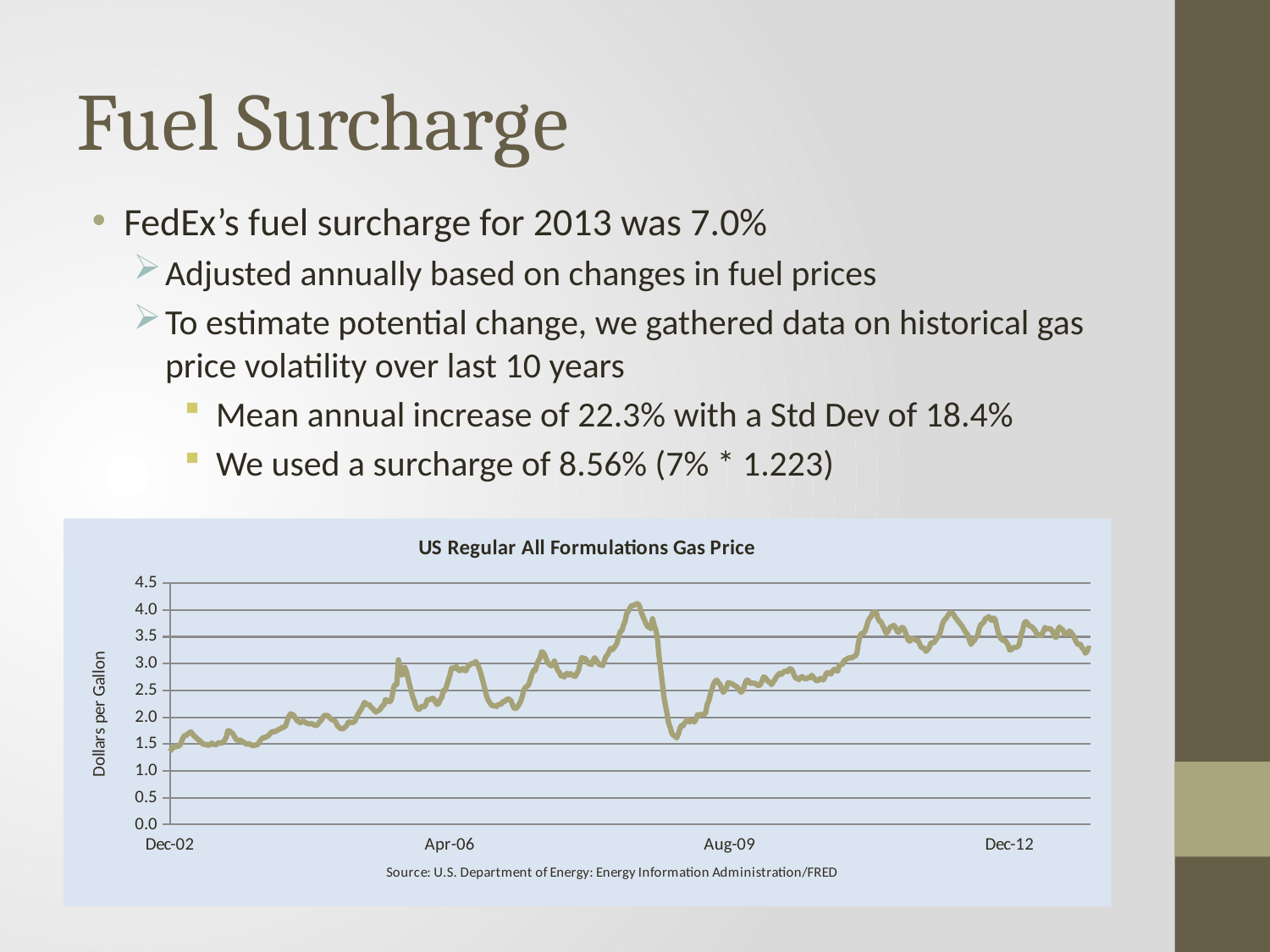

# Fuel Surcharge
FedEx’s fuel surcharge for 2013 was 7.0%
Adjusted annually based on changes in fuel prices
To estimate potential change, we gathered data on historical gas price volatility over last 10 years
Mean annual increase of 22.3% with a Std Dev of 18.4%
We used a surcharge of 8.56% (7% * 1.223)

### Chart: US Regular All Formulations Gas Price

| Category |  |
|---|---|
| 37606 | 1.363 |
| 37613 | 1.401 |
| 37620 | 1.441 |
| 37627 | 1.444 |
| 37634 | 1.454 |
| 37641 | 1.459 |
| 37648 | 1.473 |
| 37655 | 1.527 |
| 37662 | 1.607 |
| 37669 | 1.66 |
| 37676 | 1.658 |
| 37683 | 1.686 |
| 37690 | 1.712 |
| 37697 | 1.728 |
| 37704 | 1.69 |
| 37711 | 1.649 |
| 37718 | 1.63 |
| 37725 | 1.595 |
| 37732 | 1.574 |
| 37739 | 1.557 |
| 37746 | 1.513 |
| 37753 | 1.491 |
| 37760 | 1.498 |
| 37767 | 1.487 |
| 37774 | 1.473 |
| 37781 | 1.49 |
| 37788 | 1.518 |
| 37795 | 1.496 |
| 37802 | 1.487 |
| 37809 | 1.489 |
| 37816 | 1.521 |
| 37823 | 1.524 |
| 37830 | 1.516 |
| 37837 | 1.536 |
| 37844 | 1.571 |
| 37851 | 1.627 |
| 37858 | 1.747 |
| 37865 | 1.746 |
| 37872 | 1.717 |
| 37879 | 1.697 |
| 37886 | 1.643 |
| 37893 | 1.591 |
| 37900 | 1.573 |
| 37907 | 1.568 |
| 37914 | 1.571 |
| 37921 | 1.542 |
| 37928 | 1.535 |
| 37935 | 1.504 |
| 37942 | 1.497 |
| 37949 | 1.512 |
| 37956 | 1.49 |
| 37963 | 1.476 |
| 37970 | 1.465 |
| 37977 | 1.485 |
| 37984 | 1.478 |
| 37991 | 1.51 |
| 37998 | 1.56 |
| 38005 | 1.595 |
| 38012 | 1.622 |
| 38019 | 1.616 |
| 38026 | 1.638 |
| 38033 | 1.648 |
| 38040 | 1.688 |
| 38047 | 1.717 |
| 38054 | 1.738 |
| 38061 | 1.724 |
| 38068 | 1.743 |
| 38075 | 1.758 |
| 38082 | 1.78 |
| 38089 | 1.786 |
| 38096 | 1.813 |
| 38103 | 1.812 |
| 38110 | 1.844 |
| 38117 | 1.941 |
| 38124 | 2.017 |
| 38131 | 2.064 |
| 38138 | 2.051 |
| 38145 | 2.034 |
| 38152 | 1.985 |
| 38159 | 1.937 |
| 38166 | 1.921 |
| 38173 | 1.895 |
| 38180 | 1.917 |
| 38187 | 1.928 |
| 38194 | 1.905 |
| 38201 | 1.888 |
| 38208 | 1.877 |
| 38215 | 1.875 |
| 38222 | 1.884 |
| 38229 | 1.866 |
| 38236 | 1.85 |
| 38243 | 1.846 |
| 38250 | 1.866 |
| 38257 | 1.917 |
| 38264 | 1.938 |
| 38271 | 1.993 |
| 38278 | 2.035 |
| 38285 | 2.032 |
| 38292 | 2.034 |
| 38299 | 2.001 |
| 38306 | 1.969 |
| 38313 | 1.948 |
| 38320 | 1.945 |
| 38327 | 1.911 |
| 38334 | 1.847 |
| 38341 | 1.815 |
| 38348 | 1.791 |
| 38355 | 1.778 |
| 38362 | 1.793 |
| 38369 | 1.819 |
| 38376 | 1.853 |
| 38383 | 1.911 |
| 38390 | 1.909 |
| 38397 | 1.898 |
| 38404 | 1.905 |
| 38411 | 1.928 |
| 38418 | 1.999 |
| 38425 | 2.056 |
| 38432 | 2.109 |
| 38439 | 2.153 |
| 38446 | 2.217 |
| 38453 | 2.28 |
| 38460 | 2.237 |
| 38467 | 2.236 |
| 38474 | 2.235 |
| 38481 | 2.186 |
| 38488 | 2.163 |
| 38495 | 2.125 |
| 38502 | 2.097 |
| 38509 | 2.116 |
| 38516 | 2.13 |
| 38523 | 2.161 |
| 38530 | 2.215 |
| 38537 | 2.226 |
| 38544 | 2.328 |
| 38551 | 2.317 |
| 38558 | 2.289 |
| 38565 | 2.291 |
| 38572 | 2.368 |
| 38579 | 2.55 |
| 38586 | 2.612 |
| 38593 | 2.61 |
| 38600 | 3.069 |
| 38607 | 2.955 |
| 38614 | 2.786 |
| 38621 | 2.803 |
| 38628 | 2.928 |
| 38635 | 2.848 |
| 38642 | 2.725 |
| 38649 | 2.603 |
| 38656 | 2.48 |
| 38663 | 2.376 |
| 38670 | 2.296 |
| 38677 | 2.201 |
| 38684 | 2.154 |
| 38691 | 2.147 |
| 38698 | 2.185 |
| 38705 | 2.211 |
| 38712 | 2.197 |
| 38719 | 2.238 |
| 38726 | 2.327 |
| 38733 | 2.32 |
| 38740 | 2.336 |
| 38747 | 2.357 |
| 38754 | 2.342 |
| 38761 | 2.284 |
| 38768 | 2.24 |
| 38775 | 2.254 |
| 38782 | 2.331 |
| 38789 | 2.366 |
| 38796 | 2.504 |
| 38803 | 2.498 |
| 38810 | 2.588 |
| 38817 | 2.683 |
| 38824 | 2.783 |
| 38831 | 2.914 |
| 38838 | 2.919 |
| 38845 | 2.909 |
| 38852 | 2.947 |
| 38859 | 2.892 |
| 38866 | 2.867 |
| 38873 | 2.892 |
| 38880 | 2.906 |
| 38887 | 2.871 |
| 38894 | 2.869 |
| 38901 | 2.934 |
| 38908 | 2.973 |
| 38915 | 2.989 |
| 38922 | 3.003 |
| 38929 | 3.004 |
| 38936 | 3.038 |
| 38943 | 3.0 |
| 38950 | 2.924 |
| 38957 | 2.845 |
| 38964 | 2.727 |
| 38971 | 2.618 |
| 38978 | 2.497 |
| 38985 | 2.378 |
| 38992 | 2.31 |
| 38999 | 2.261 |
| 39006 | 2.226 |
| 39013 | 2.208 |
| 39020 | 2.218 |
| 39027 | 2.2 |
| 39034 | 2.232 |
| 39041 | 2.239 |
| 39048 | 2.246 |
| 39055 | 2.297 |
| 39062 | 2.293 |
| 39069 | 2.32 |
| 39076 | 2.341 |
| 39083 | 2.334 |
| 39090 | 2.306 |
| 39097 | 2.229 |
| 39104 | 2.165 |
| 39111 | 2.165 |
| 39118 | 2.191 |
| 39125 | 2.241 |
| 39132 | 2.296 |
| 39139 | 2.383 |
| 39146 | 2.505 |
| 39153 | 2.559 |
| 39160 | 2.577 |
| 39167 | 2.61 |
| 39174 | 2.707 |
| 39181 | 2.802 |
| 39188 | 2.876 |
| 39195 | 2.869 |
| 39202 | 2.971 |
| 39209 | 3.054 |
| 39216 | 3.103 |
| 39223 | 3.218 |
| 39230 | 3.209 |
| 39237 | 3.157 |
| 39244 | 3.076 |
| 39251 | 3.009 |
| 39258 | 2.982 |
| 39265 | 2.959 |
| 39272 | 2.981 |
| 39279 | 3.049 |
| 39286 | 2.958 |
| 39293 | 2.876 |
| 39300 | 2.838 |
| 39307 | 2.771 |
| 39314 | 2.785 |
| 39321 | 2.749 |
| 39328 | 2.796 |
| 39335 | 2.818 |
| 39342 | 2.787 |
| 39349 | 2.812 |
| 39356 | 2.788 |
| 39363 | 2.77 |
| 39370 | 2.762 |
| 39377 | 2.823 |
| 39384 | 2.872 |
| 39391 | 3.013 |
| 39398 | 3.111 |
| 39405 | 3.099 |
| 39412 | 3.097 |
| 39419 | 3.061 |
| 39426 | 3.0 |
| 39433 | 2.998 |
| 39440 | 2.98 |
| 39447 | 3.053 |
| 39454 | 3.109 |
| 39461 | 3.068 |
| 39468 | 3.017 |
| 39475 | 2.977 |
| 39482 | 2.978 |
| 39489 | 2.96 |
| 39496 | 3.042 |
| 39503 | 3.13 |
| 39510 | 3.162 |
| 39517 | 3.225 |
| 39524 | 3.284 |
| 39531 | 3.259 |
| 39538 | 3.29 |
| 39545 | 3.332 |
| 39552 | 3.389 |
| 39559 | 3.508 |
| 39566 | 3.603 |
| 39573 | 3.613 |
| 39580 | 3.722 |
| 39587 | 3.791 |
| 39594 | 3.937 |
| 39601 | 3.976 |
| 39608 | 4.039 |
| 39615 | 4.082 |
| 39622 | 4.079 |
| 39629 | 4.095 |
| 39636 | 4.114 |
| 39643 | 4.113 |
| 39650 | 4.064 |
| 39657 | 3.955 |
| 39664 | 3.88 |
| 39671 | 3.809 |
| 39678 | 3.74 |
| 39685 | 3.685 |
| 39692 | 3.68 |
| 39699 | 3.648 |
| 39706 | 3.835 |
| 39713 | 3.718 |
| 39720 | 3.632 |
| 39727 | 3.484 |
| 39734 | 3.151 |
| 39741 | 2.914 |
| 39748 | 2.656 |
| 39755 | 2.4 |
| 39762 | 2.224 |
| 39769 | 2.072 |
| 39776 | 1.892 |
| 39783 | 1.811 |
| 39790 | 1.699 |
| 39797 | 1.659 |
| 39804 | 1.653 |
| 39811 | 1.613 |
| 39818 | 1.684 |
| 39825 | 1.784 |
| 39832 | 1.847 |
| 39839 | 1.838 |
| 39846 | 1.892 |
| 39853 | 1.926 |
| 39860 | 1.964 |
| 39867 | 1.909 |
| 39874 | 1.934 |
| 39881 | 1.941 |
| 39888 | 1.91 |
| 39895 | 1.962 |
| 39902 | 2.046 |
| 39909 | 2.037 |
| 39916 | 2.051 |
| 39923 | 2.059 |
| 39930 | 2.049 |
| 39937 | 2.078 |
| 39944 | 2.24 |
| 39951 | 2.309 |
| 39958 | 2.435 |
| 39965 | 2.524 |
| 39972 | 2.624 |
| 39979 | 2.672 |
| 39986 | 2.691 |
| 39993 | 2.642 |
| 40000 | 2.612 |
| 40007 | 2.528 |
| 40014 | 2.463 |
| 40021 | 2.503 |
| 40028 | 2.557 |
| 40035 | 2.647 |
| 40042 | 2.637 |
| 40049 | 2.628 |
| 40056 | 2.613 |
| 40063 | 2.588 |
| 40070 | 2.577 |
| 40077 | 2.552 |
| 40084 | 2.499 |
| 40091 | 2.468 |
| 40098 | 2.489 |
| 40105 | 2.574 |
| 40112 | 2.674 |
| 40119 | 2.694 |
| 40126 | 2.666 |
| 40133 | 2.629 |
| 40140 | 2.639 |
| 40147 | 2.629 |
| 40154 | 2.634 |
| 40161 | 2.599 |
| 40168 | 2.589 |
| 40175 | 2.607 |
| 40182 | 2.665 |
| 40189 | 2.751 |
| 40196 | 2.739 |
| 40203 | 2.705 |
| 40210 | 2.661 |
| 40217 | 2.652 |
| 40224 | 2.608 |
| 40231 | 2.655 |
| 40238 | 2.702 |
| 40245 | 2.751 |
| 40252 | 2.788 |
| 40259 | 2.819 |
| 40266 | 2.798 |
| 40273 | 2.826 |
| 40280 | 2.858 |
| 40287 | 2.86 |
| 40294 | 2.849 |
| 40301 | 2.898 |
| 40308 | 2.905 |
| 40315 | 2.864 |
| 40322 | 2.786 |
| 40329 | 2.728 |
| 40336 | 2.725 |
| 40343 | 2.701 |
| 40350 | 2.743 |
| 40357 | 2.757 |
| 40364 | 2.726 |
| 40371 | 2.718 |
| 40378 | 2.722 |
| 40385 | 2.749 |
| 40392 | 2.735 |
| 40399 | 2.783 |
| 40406 | 2.745 |
| 40413 | 2.704 |
| 40420 | 2.682 |
| 40427 | 2.682 |
| 40434 | 2.721 |
| 40441 | 2.723 |
| 40448 | 2.694 |
| 40455 | 2.732 |
| 40462 | 2.819 |
| 40469 | 2.834 |
| 40476 | 2.817 |
| 40483 | 2.806 |
| 40490 | 2.865 |
| 40497 | 2.892 |
| 40504 | 2.876 |
| 40511 | 2.856 |
| 40518 | 2.958 |
| 40525 | 2.98 |
| 40532 | 2.982 |
| 40539 | 3.052 |
| 40546 | 3.07 |
| 40553 | 3.089 |
| 40560 | 3.104 |
| 40567 | 3.11 |
| 40574 | 3.101 |
| 40581 | 3.132 |
| 40588 | 3.14 |
| 40595 | 3.189 |
| 40602 | 3.383 |
| 40609 | 3.52 |
| 40616 | 3.567 |
| 40623 | 3.562 |
| 40630 | 3.596 |
| 40637 | 3.684 |
| 40644 | 3.791 |
| 40651 | 3.844 |
| 40658 | 3.879 |
| 40665 | 3.963 |
| 40672 | 3.965 |
| 40679 | 3.96 |
| 40686 | 3.849 |
| 40693 | 3.794 |
| 40700 | 3.781 |
| 40707 | 3.713 |
| 40714 | 3.652 |
| 40721 | 3.574 |
| 40728 | 3.579 |
| 40735 | 3.641 |
| 40742 | 3.682 |
| 40749 | 3.699 |
| 40756 | 3.711 |
| 40763 | 3.674 |
| 40770 | 3.604 |
| 40777 | 3.581 |
| 40784 | 3.627 |
| 40791 | 3.674 |
| 40798 | 3.661 |
| 40805 | 3.601 |
| 40812 | 3.509 |
| 40819 | 3.433 |
| 40826 | 3.417 |
| 40833 | 3.476 |
| 40840 | 3.462 |
| 40847 | 3.452 |
| 40854 | 3.424 |
| 40861 | 3.436 |
| 40868 | 3.368 |
| 40875 | 3.307 |
| 40882 | 3.29 |
| 40889 | 3.286 |
| 40896 | 3.229 |
| 40903 | 3.258 |
| 40910 | 3.299 |
| 40917 | 3.382 |
| 40924 | 3.391 |
| 40931 | 3.389 |
| 40938 | 3.439 |
| 40945 | 3.482 |
| 40952 | 3.523 |
| 40959 | 3.591 |
| 40966 | 3.721 |
| 40973 | 3.793 |
| 40980 | 3.829 |
| 40987 | 3.867 |
| 40994 | 3.918 |
| 41001 | 3.941 |
| 41008 | 3.939 |
| 41015 | 3.922 |
| 41022 | 3.87 |
| 41029 | 3.83 |
| 41036 | 3.79 |
| 41043 | 3.754 |
| 41050 | 3.715 |
| 41057 | 3.67 |
| 41064 | 3.613 |
| 41071 | 3.572 |
| 41078 | 3.533 |
| 41085 | 3.437 |
| 41092 | 3.356 |
| 41099 | 3.411 |
| 41106 | 3.427 |
| 41113 | 3.494 |
| 41120 | 3.508 |
| 41127 | 3.645 |
| 41134 | 3.721 |
| 41141 | 3.744 |
| 41148 | 3.776 |
| 41155 | 3.843 |
| 41162 | 3.847 |
| 41169 | 3.878 |
| 41176 | 3.826 |
| 41183 | 3.804 |
| 41190 | 3.85 |
| 41197 | 3.819 |
| 41204 | 3.687 |
| 41211 | 3.568 |
| 41218 | 3.492 |
| 41225 | 3.449 |
| 41232 | 3.429 |
| 41239 | 3.437 |
| 41246 | 3.394 |
| 41253 | 3.349 |
| 41260 | 3.254 |
| 41267 | 3.257 |
| 41274 | 3.298 |
| 41281 | 3.299 |
| 41288 | 3.303 |
| 41295 | 3.315 |
| 41302 | 3.357 |
| 41309 | 3.538 |
| 41316 | 3.611 |
| 41323 | 3.747 |
| 41330 | 3.784 |
| 41337 | 3.759 |
| 41344 | 3.71 |
| 41351 | 3.696 |
| 41358 | 3.68 |
| 41365 | 3.645 |
| 41372 | 3.608 |
| 41379 | 3.542 |
| 41386 | 3.536 |
| 41393 | 3.52 |
| 41400 | 3.538 |
| 41407 | 3.603 |
| 41414 | 3.673 |
| 41421 | 3.645 |
| 41428 | 3.646 |
| 41435 | 3.655 |
| 41442 | 3.626 |
| 41449 | 3.577 |
| 41456 | 3.496 |
| 41463 | 3.492 |
| 41470 | 3.639 |
| 41477 | 3.682 |
| 41484 | 3.646 |
| 41491 | 3.632 |
| 41498 | 3.561 |
| 41505 | 3.55 |
| 41512 | 3.552 |
| 41519 | 3.608 |
| 41526 | 3.587 |
| 41533 | 3.547 |
| 41540 | 3.495 |
| 41547 | 3.425 |
| 41554 | 3.367 |
| 41561 | 3.354 |
| 41568 | 3.36 |
| 41575 | 3.294 |
| 41582 | 3.265 |
| 41589 | 3.194 |
| 41596 | 3.219 |
| 41603 | 3.293 |
| 41610 | 3.272 |